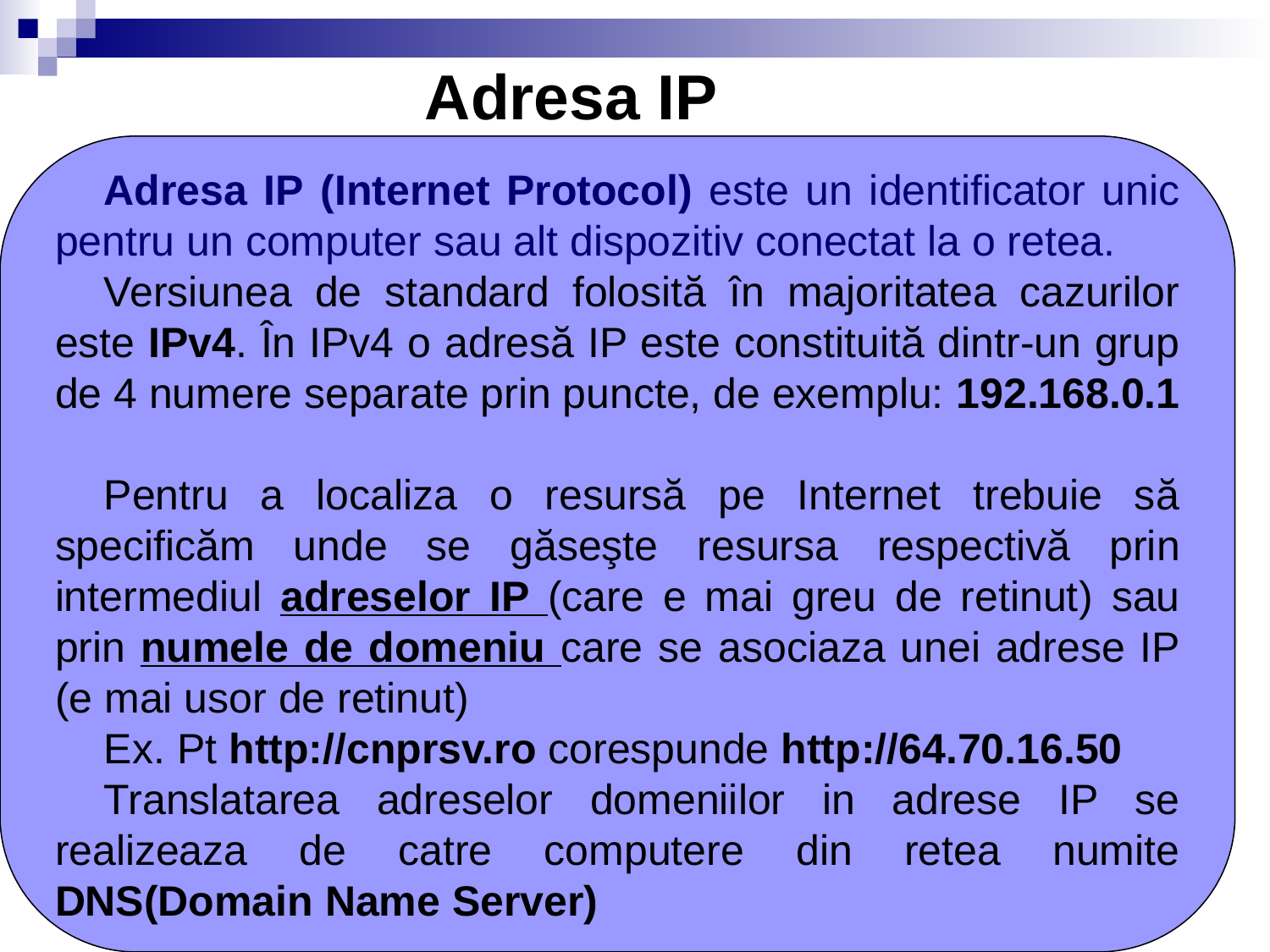

# Adresa IP
Adresa IP (Internet Protocol) este un identificator unic pentru un computer sau alt dispozitiv conectat la o retea.
Versiunea de standard folosită în majoritatea cazurilor este IPv4. În IPv4 o adresă IP este constituită dintr-un grup de 4 numere separate prin puncte, de exemplu: 192.168.0.1

Pentru a localiza o resursă pe Internet trebuie să specificăm unde se găseşte resursa respectivă prin intermediul adreselor IP (care e mai greu de retinut) sau prin numele de domeniu care se asociaza unei adrese IP (e mai usor de retinut)
Ex. Pt http://cnprsv.ro corespunde http://64.70.16.50
Translatarea adreselor domeniilor in adrese IP se realizeaza de catre computere din retea numite DNS(Domain Name Server)